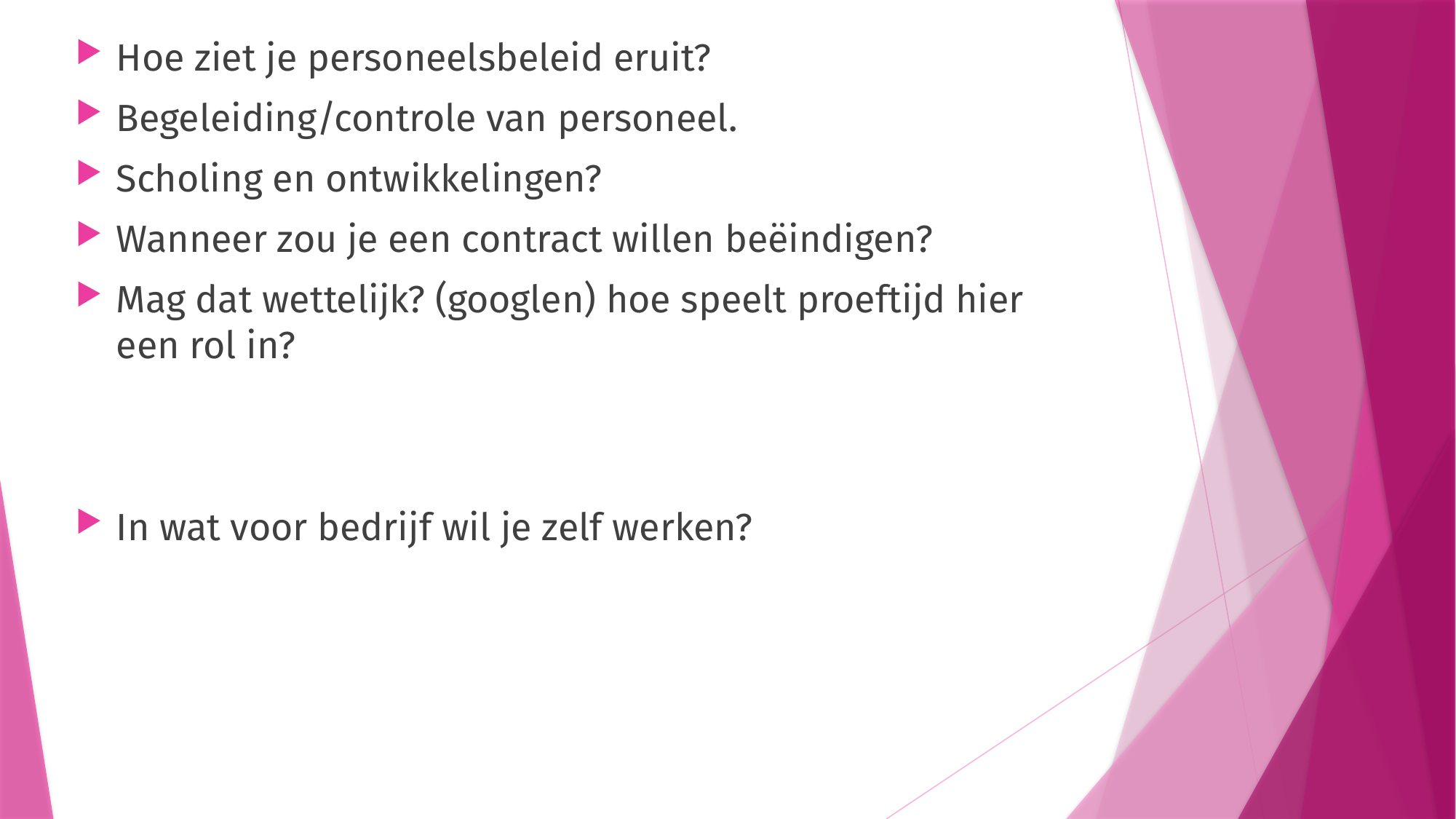

Hoe ziet je personeelsbeleid eruit?
Begeleiding/controle van personeel.
Scholing en ontwikkelingen?
Wanneer zou je een contract willen beëindigen?
Mag dat wettelijk? (googlen) hoe speelt proeftijd hier een rol in?

In wat voor bedrijf wil je zelf werken?